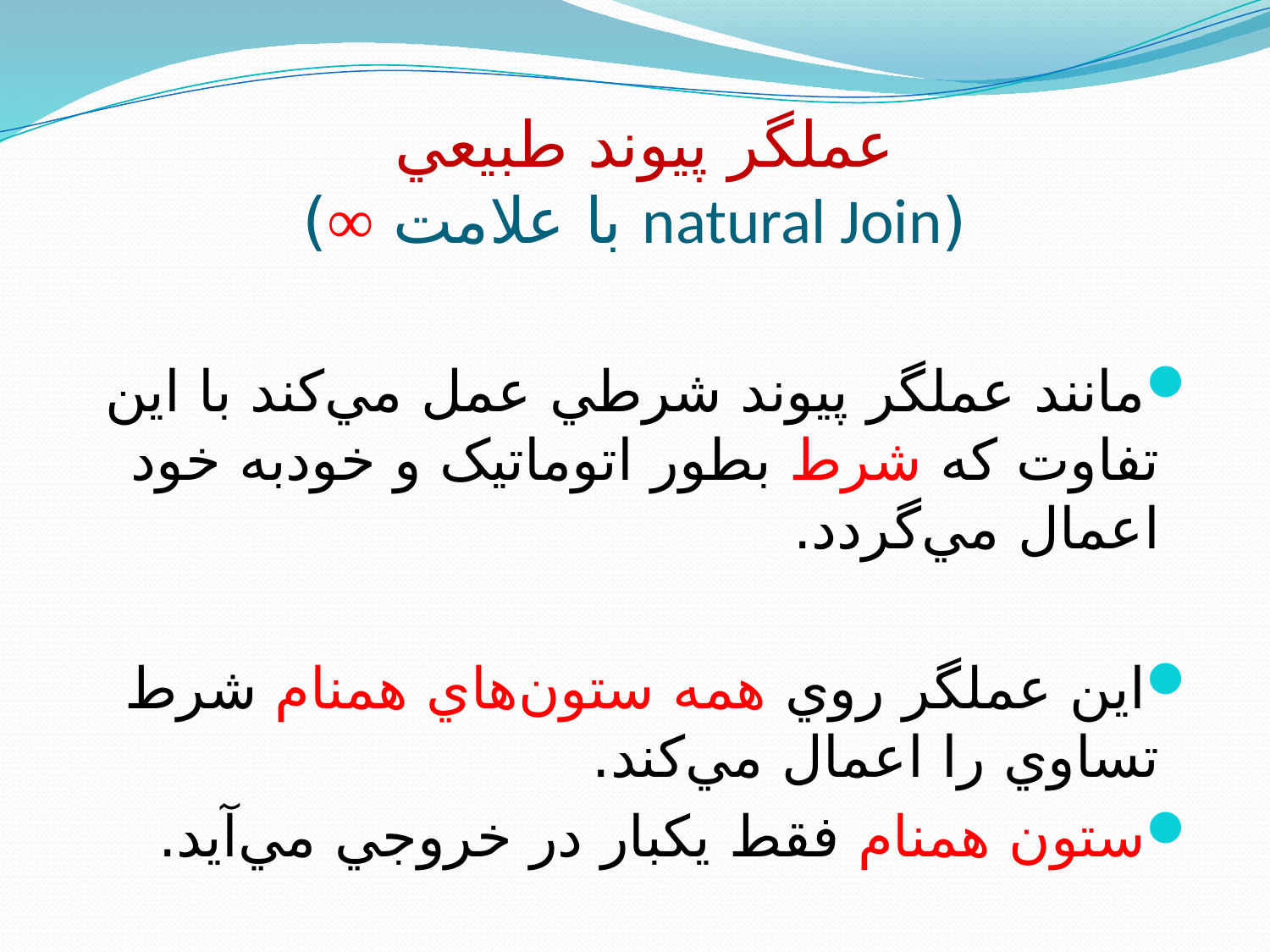

# عملگر پيوند طبيعي (natural Join با علامت ∞)

مانند عملگر پيوند شرطي عمل مي‌کند با اين تفاوت که شرط بطور اتوماتيک و خودبه خود اعمال مي‌گردد.

اين عملگر روي همه ستون‌هاي همنام شرط تساوي را اعمال مي‌کند.
ستون همنام فقط يکبار در خروجي مي‌آيد.